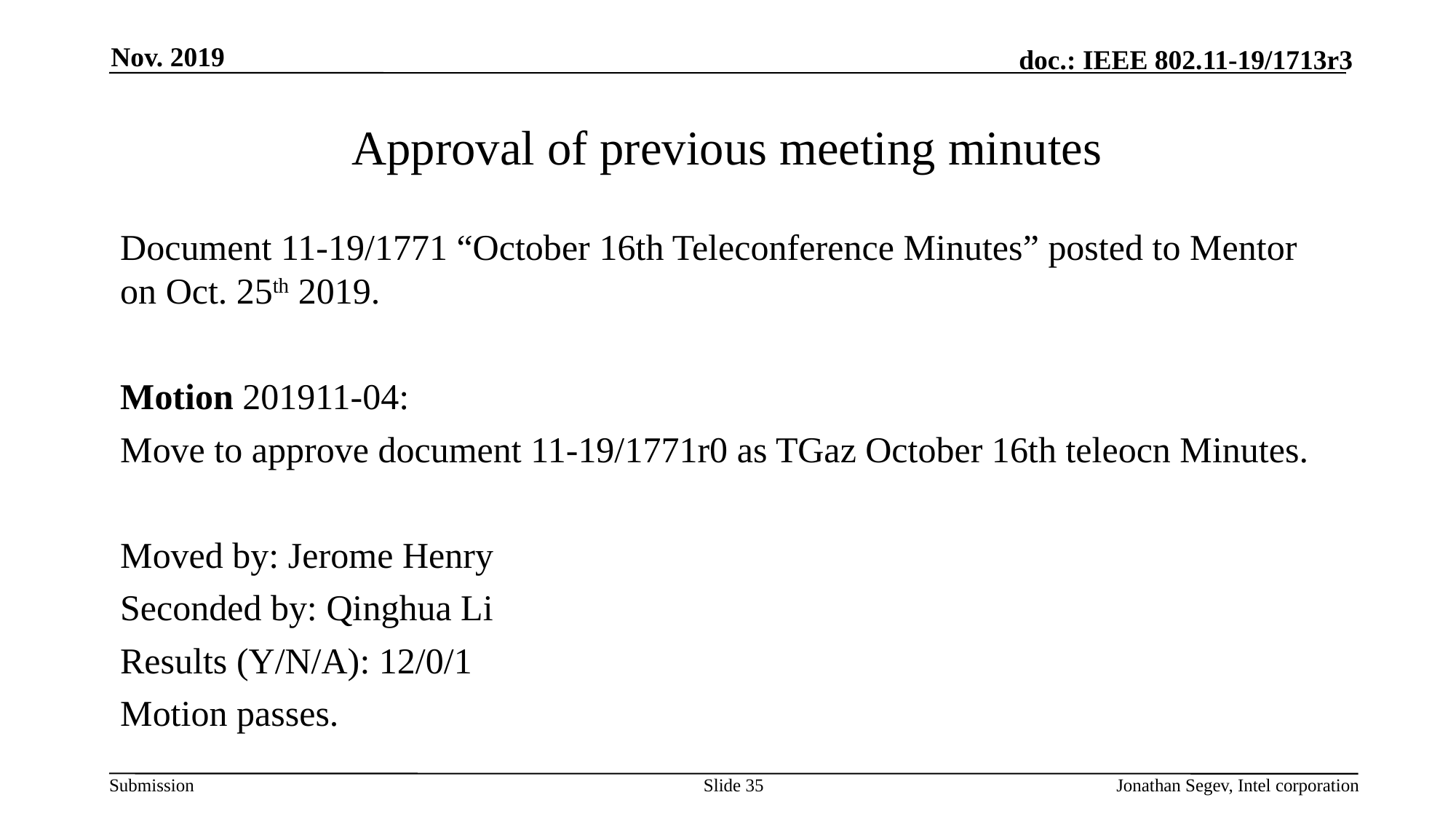

Nov. 2019
# Approval of previous meeting minutes
Document 11-19/1771 “October 16th Teleconference Minutes” posted to Mentor on Oct. 25th 2019.

Motion 201911-04:
Move to approve document 11-19/1771r0 as TGaz October 16th teleocn Minutes.

Moved by: Jerome Henry
Seconded by: Qinghua Li
Results (Y/N/A): 12/0/1
Motion passes.

Slide 35
Jonathan Segev, Intel corporation